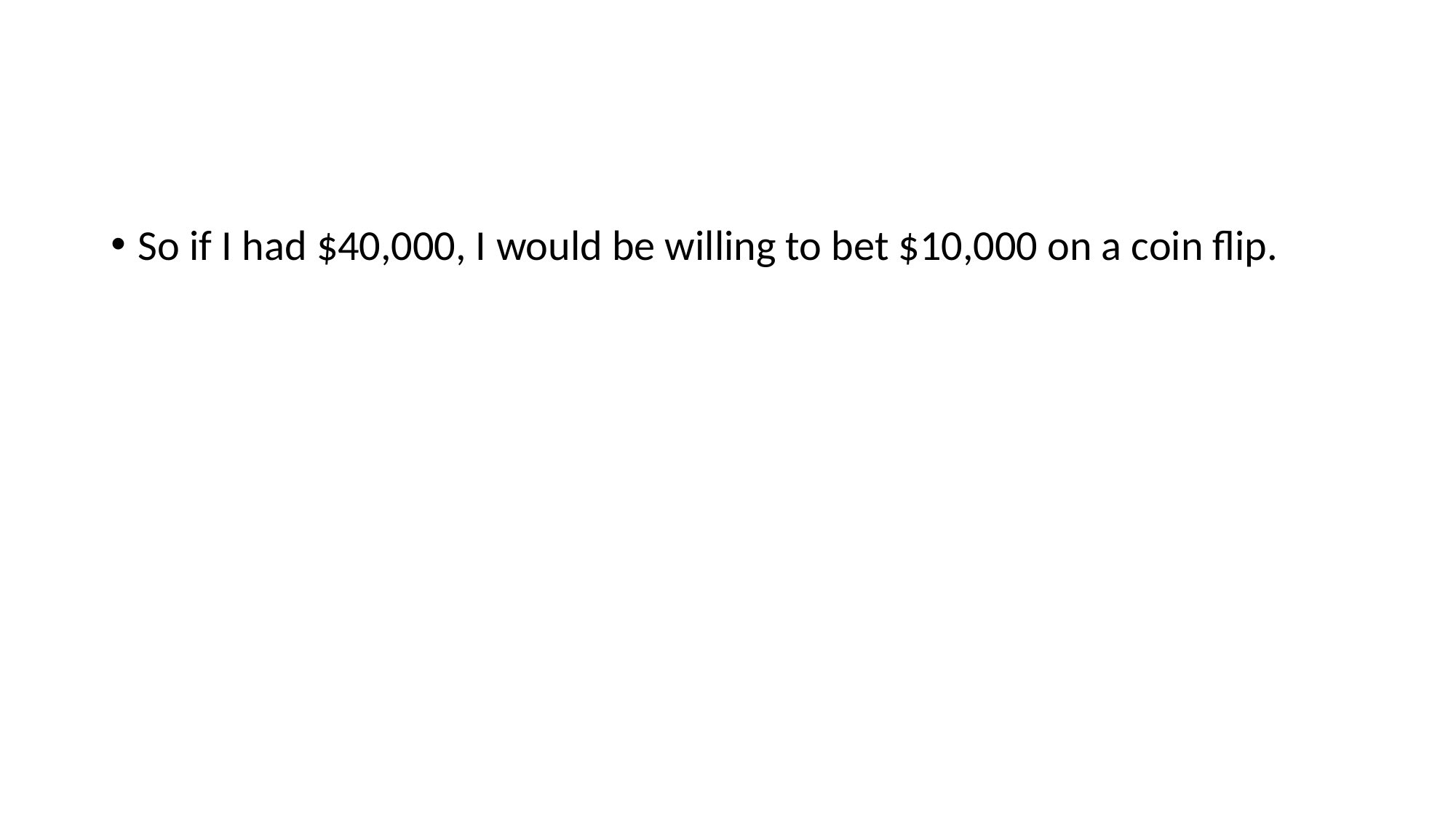

So if I had $40,000, I would be willing to bet $10,000 on a coin flip.